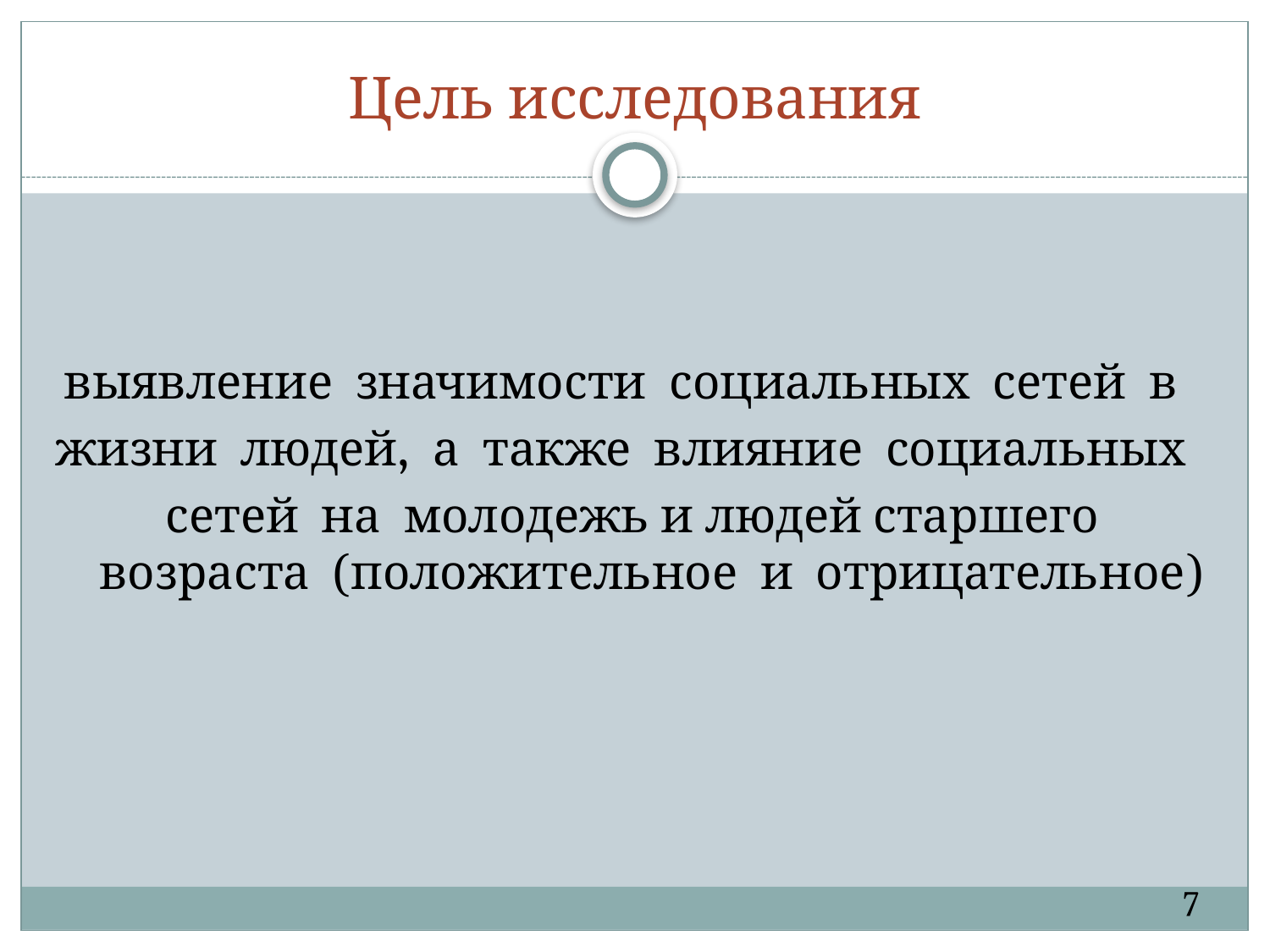

# Цель исследования

выявление  значимости  социальных  сетей  в
жизни  людей,  а  также  влияние  социальных
сетей  на  молодежь и людей старшего возраста  (положительное  и  отрицательное)
7